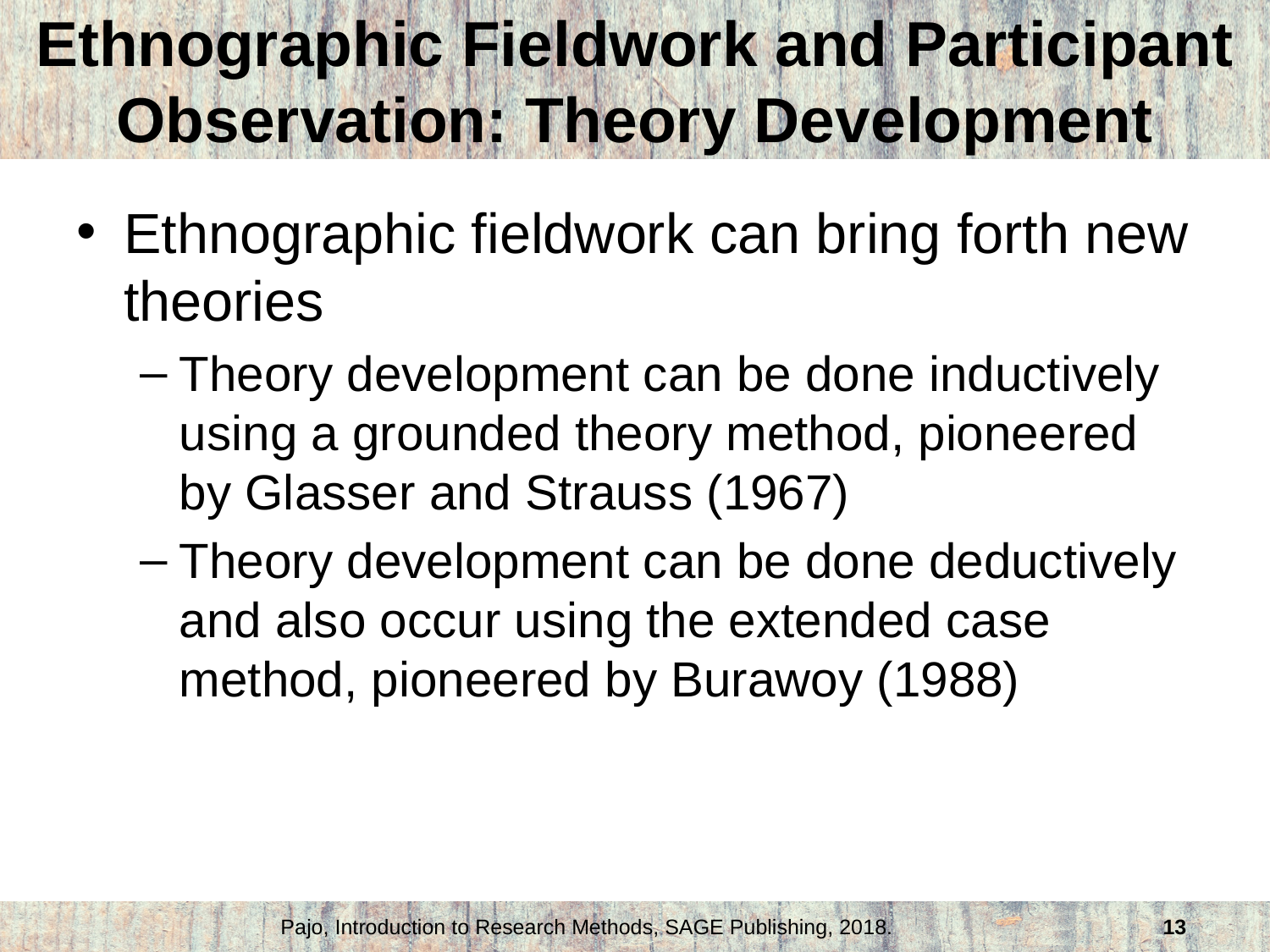

# Ethnographic Fieldwork and Participant Observation: Theory Development
Ethnographic fieldwork can bring forth new theories
Theory development can be done inductively using a grounded theory method, pioneered by Glasser and Strauss (1967)
Theory development can be done deductively and also occur using the extended case method, pioneered by Burawoy (1988)

Pajo, Introduction to Research Methods, SAGE Publishing, 2018.
13